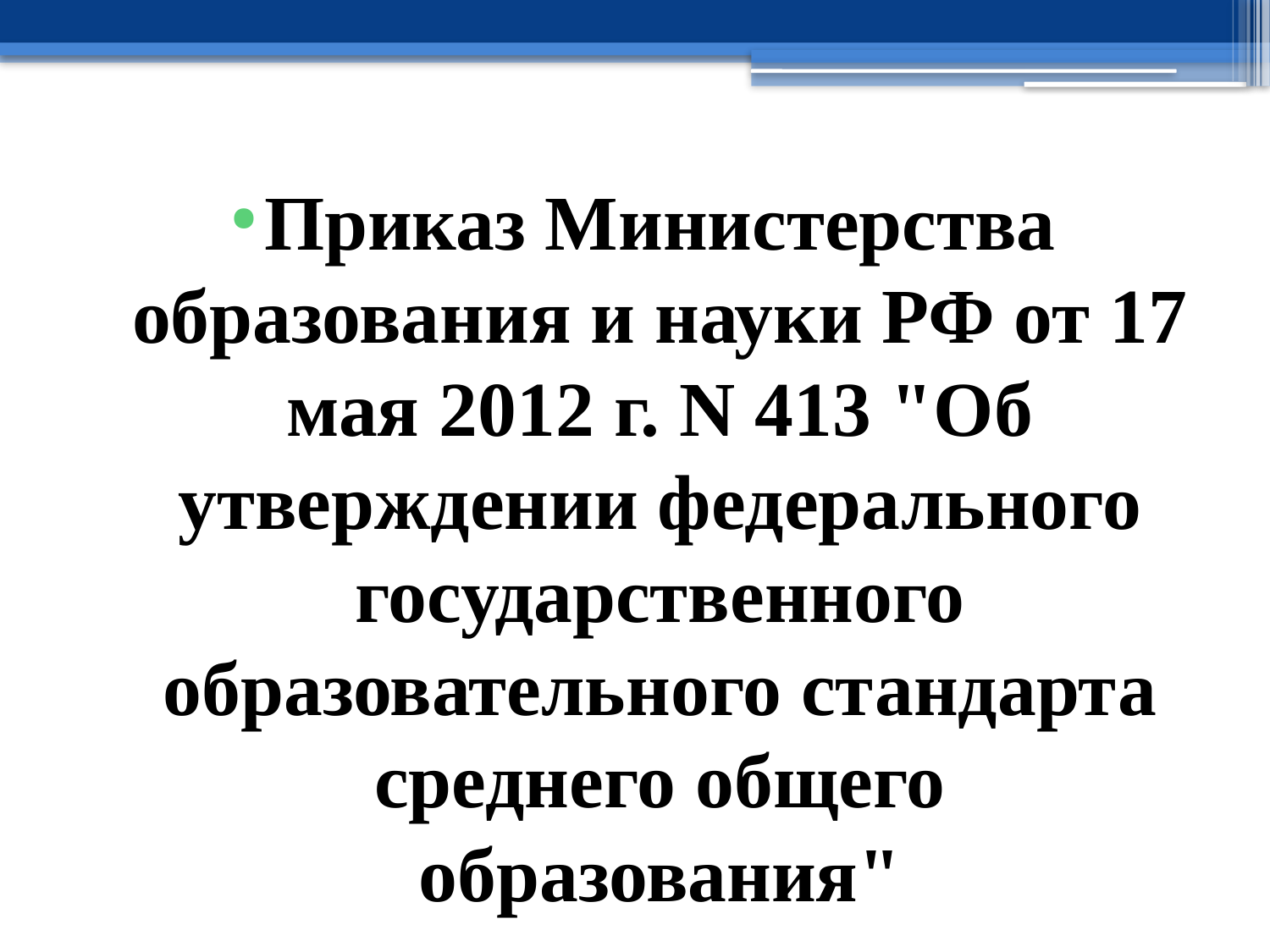

#
Приказ Министерства образования и науки РФ от 17 мая 2012 г. N 413 "Об утверждении федерального государственного образовательного стандарта среднего общего образования"